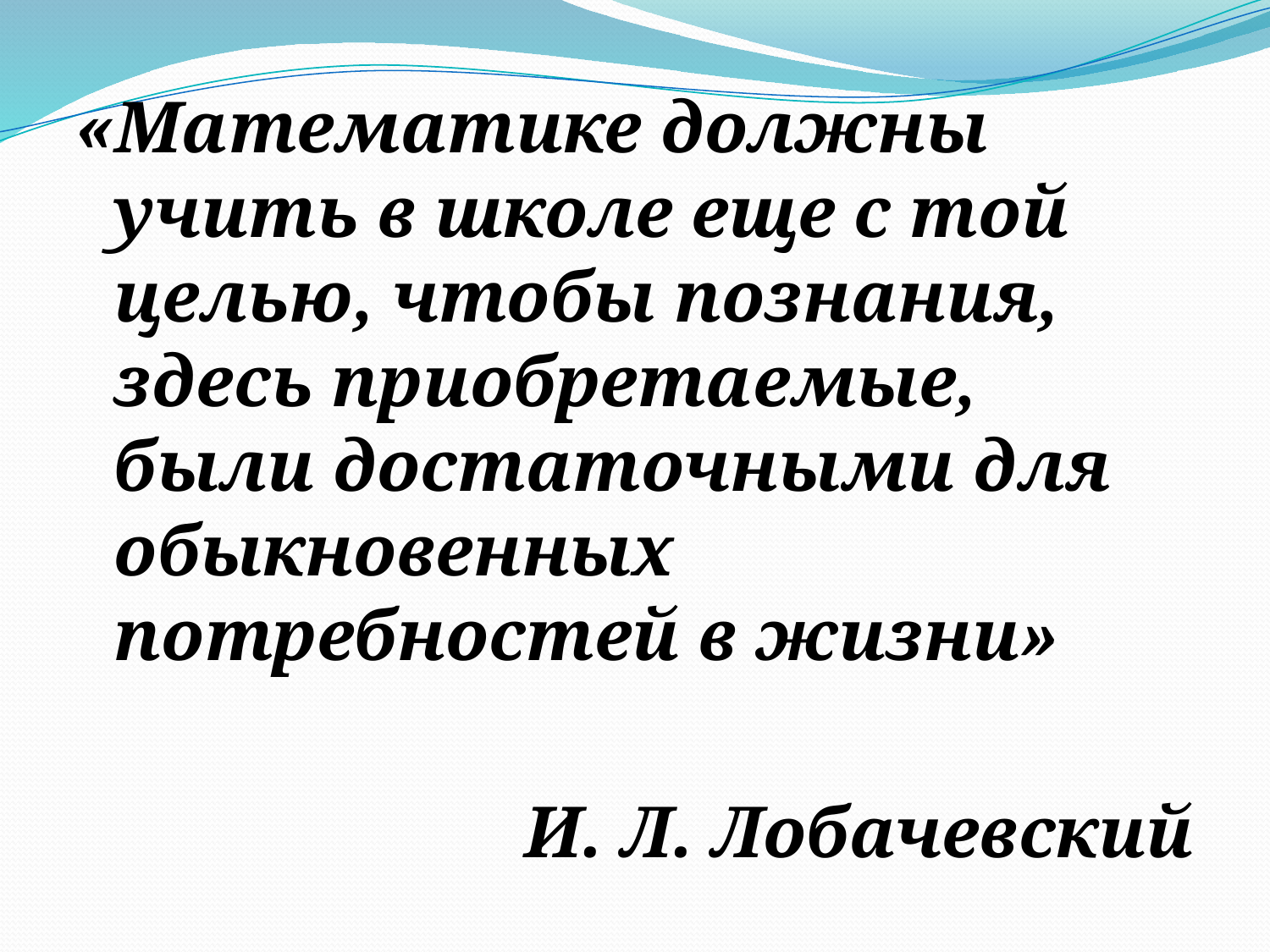

«Математике должны учить в школе еще с той целью, чтобы познания, здесь приобретаемые, были достаточными для обыкновенных потребностей в жизни»

И. Л. Лобачевский

#